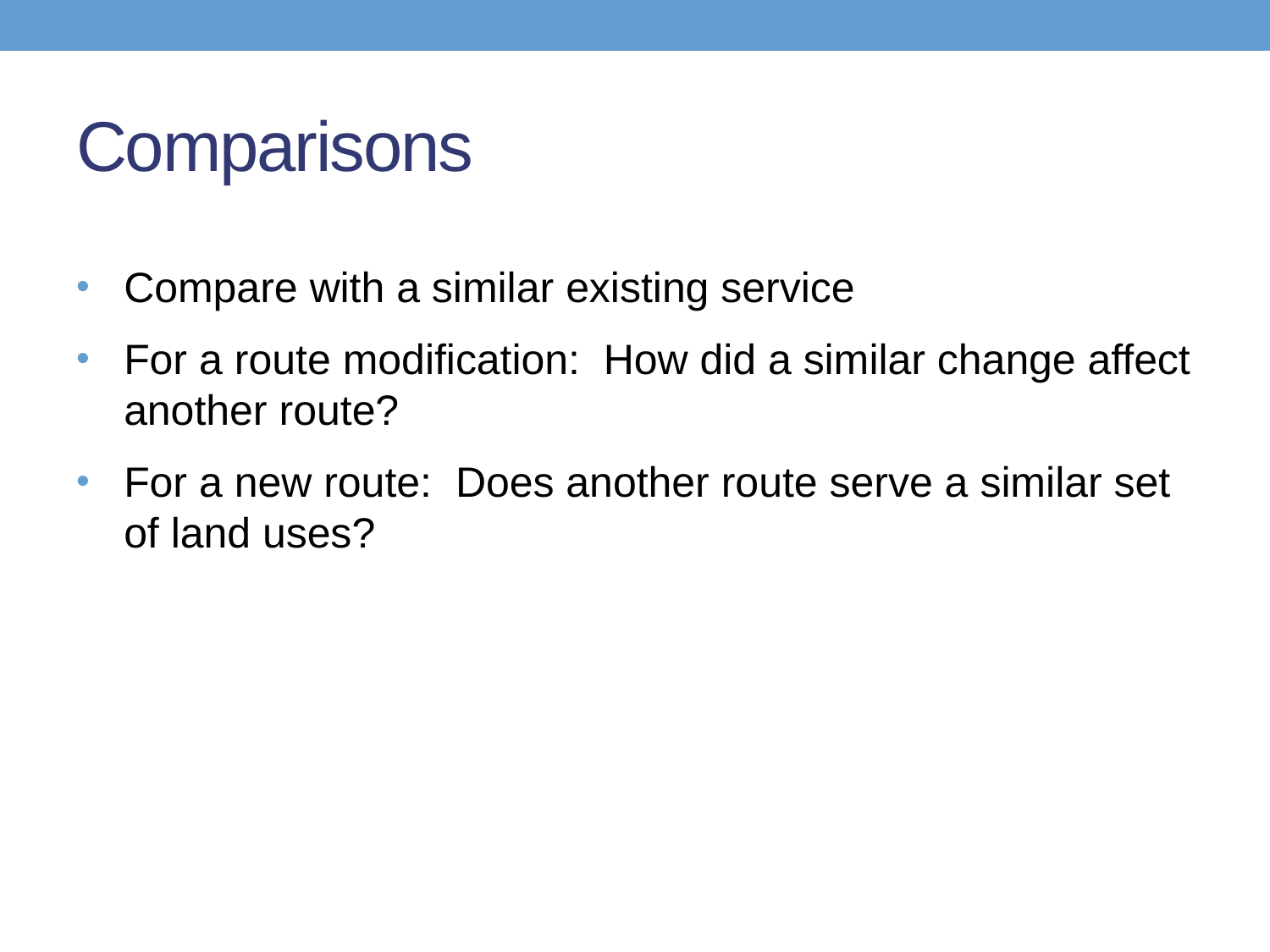

# Comparisons
Compare with a similar existing service
For a route modification:  How did a similar change affect another route?
For a new route:  Does another route serve a similar set of land uses?